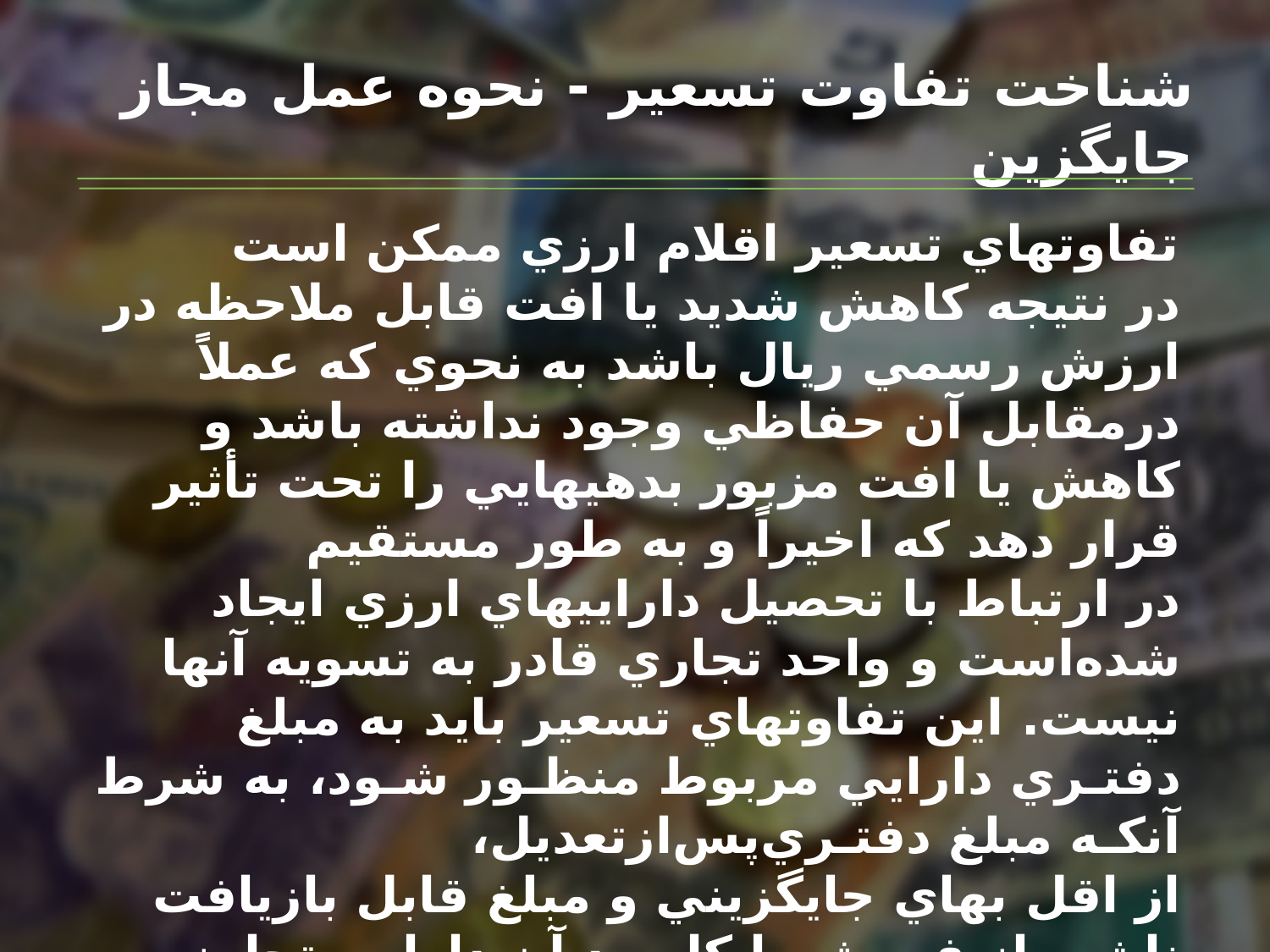

# شناخت‌ تفاوت‌ تسعير - نحوه‌ عمل‌ مجاز جايگزين‌
تفاوتهاي‌ تسعير اقلام‌ ارزي‌ ممكن‌ است‌ در نتيجه‌ كاهش‌ شديد يا افت‌ قابل‌ ملاحظه‌ در ارزش‌ رسمي‌ ريال‌ باشد به نحوي‌ كه‌ عملاً درمقابل‌ آن‌ حفاظي‌ وجود نداشته‌ باشد و كاهش‌ يا افت‌ مزبور بدهيهايي‌ را تحت‌ تأثير قرار دهد كه‌ اخيراً و به‌ طور مستقيم‌ در ارتباط‌ با تحصيل‌ داراييهاي‌ ارزي‌ ايجاد شده‌است‌ و واحد تجاري‌ قادر به‌ تسويه‌ آنها نيست‌. اين‌ تفاوتهاي‌ تسعير بايد به‌ مبلغ‌ دفتـري‌ دارايي‌ مربوط‌ منظـور شـود، به‌ شرط‌ آنكـه‌ مبلغ‌ دفتـري‌پس‌ازتعديل‌،
از اقل‌ بهاي‌ جايگزيني‌ و مبلغ‌ قابل‌ بازيافت‌ ناشي از فروش‌ يا كاربرد آن‌ دارايي‌ تجاوز نكند.